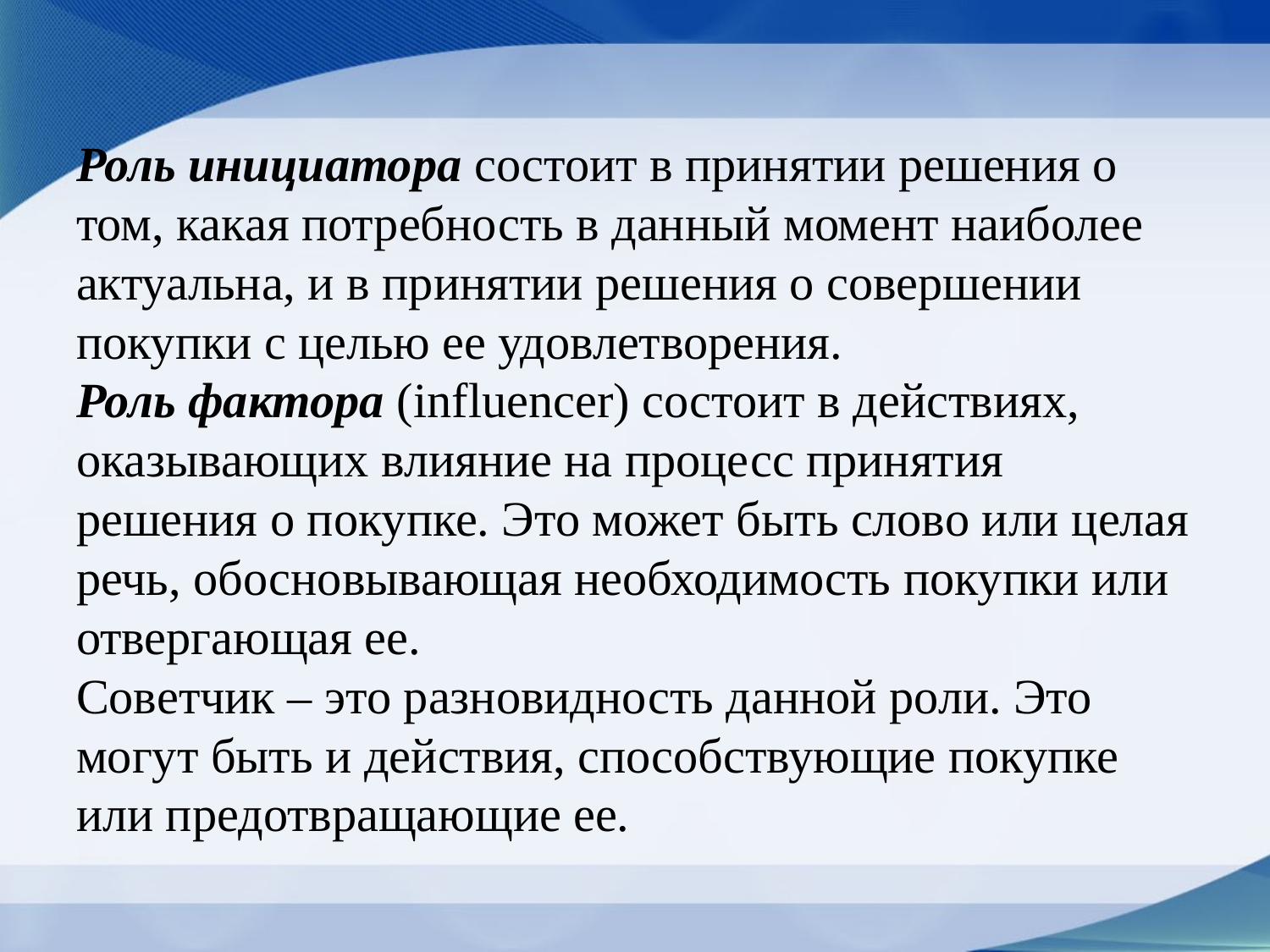

# Роль инициатора состоит в принятии решения о том, какая потребность в данный момент наиболее актуальна, и в принятии решения о совершении покупки с целью ее удовлетворения. Роль фактора (influencer) состоит в действиях, оказывающих влияние на процесс принятия решения о покупке. Это может быть слово или целая речь, обосновывающая необходимость покупки или отвергающая ее. Советчик – это разновидность данной роли. Это могут быть и действия, способствующие покупке или предотвращающие ее.